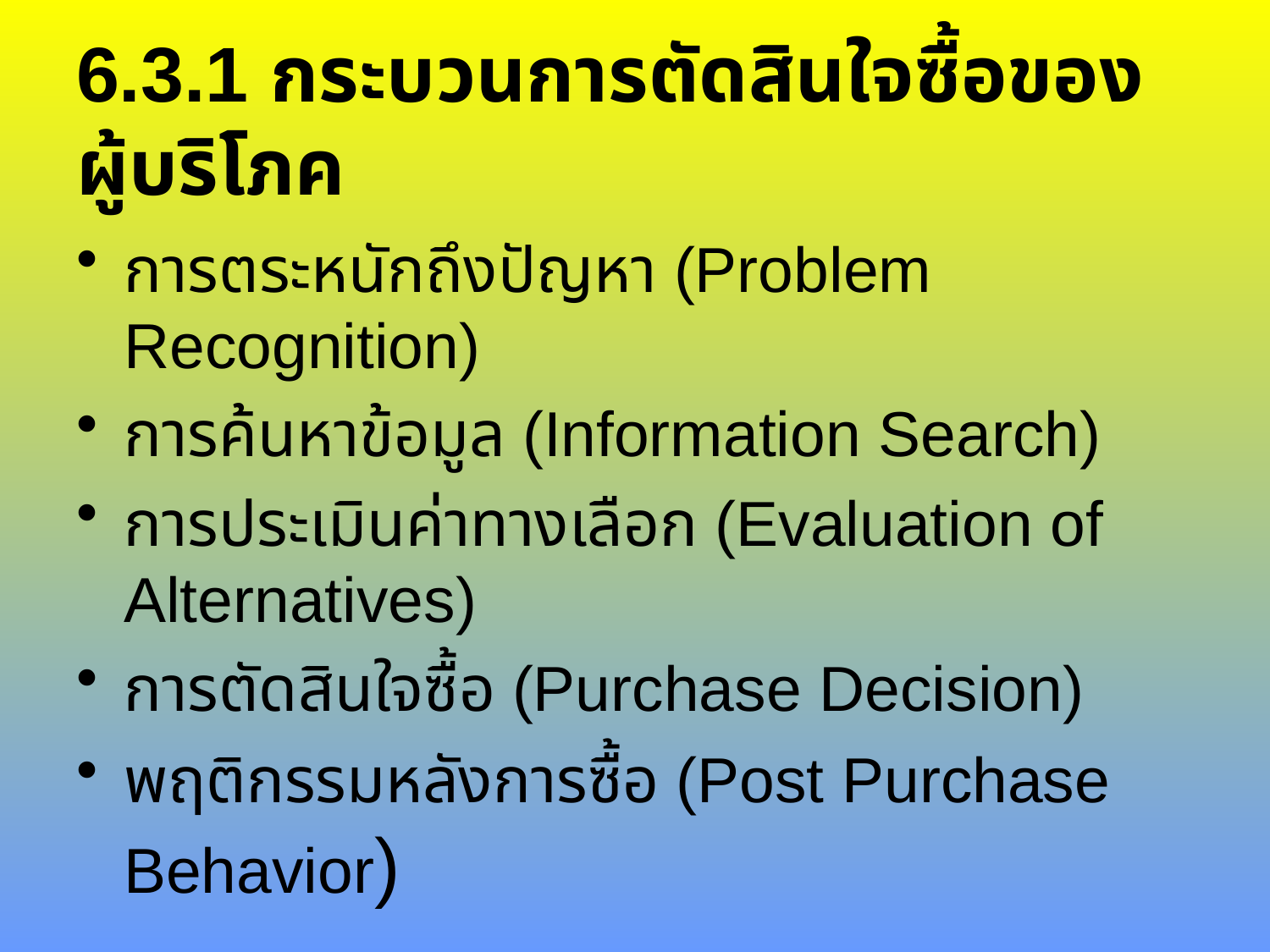

# 6.3.1 กระบวนการตัดสินใจซื้อของผู้บริโภค
การตระหนักถึงปัญหา (Problem Recognition)
การค้นหาข้อมูล (Information Search)
การประเมินค่าทางเลือก (Evaluation of Alternatives)
การตัดสินใจซื้อ (Purchase Decision)
พฤติกรรมหลังการซื้อ (Post Purchase Behavior)